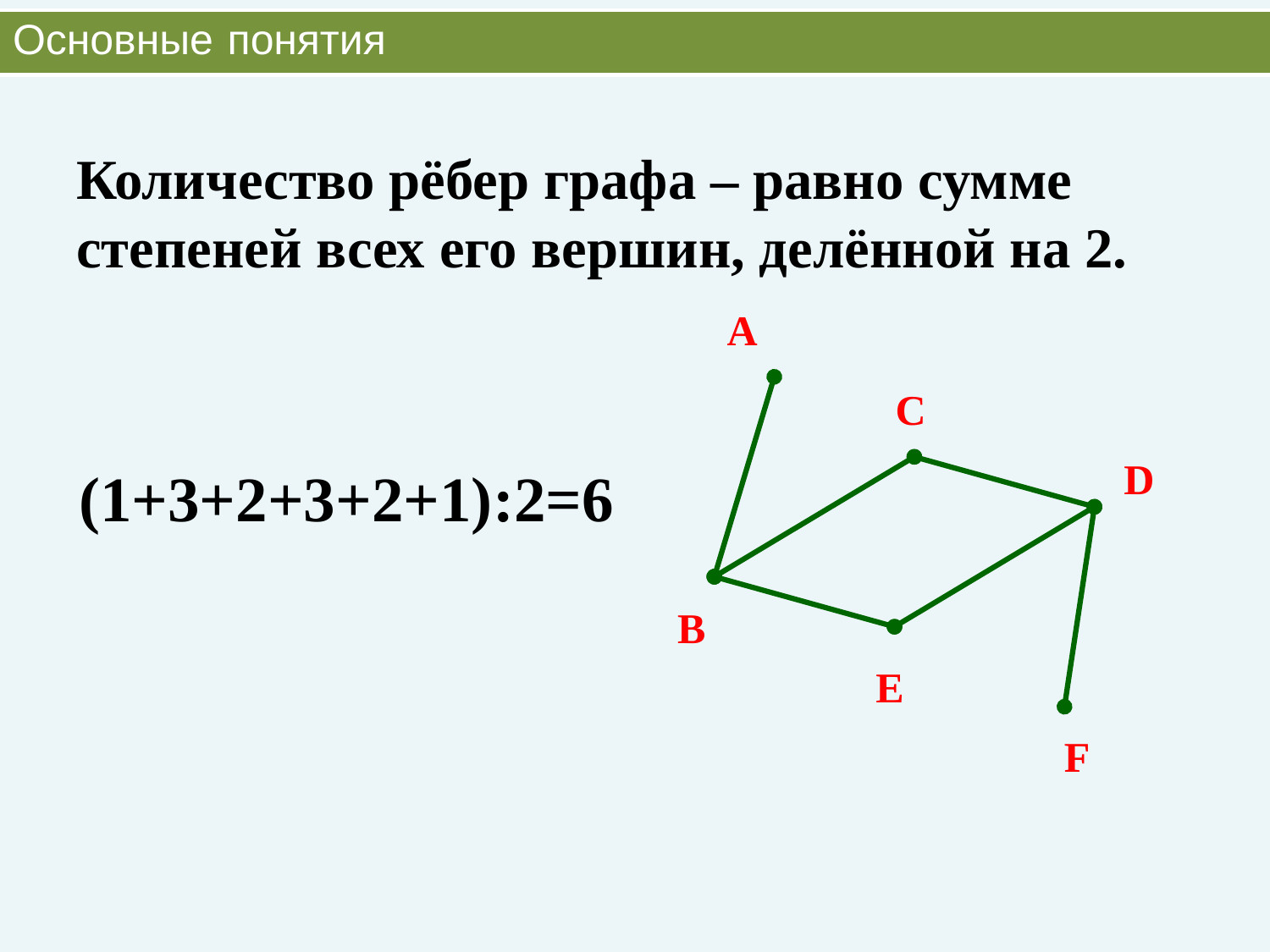

Основные понятия

# Количество рёбер графа – равно сумме степеней всех его вершин, делённой на 2.

A

C
D
(1+3+2+3+2+1):2=6
B
E
F